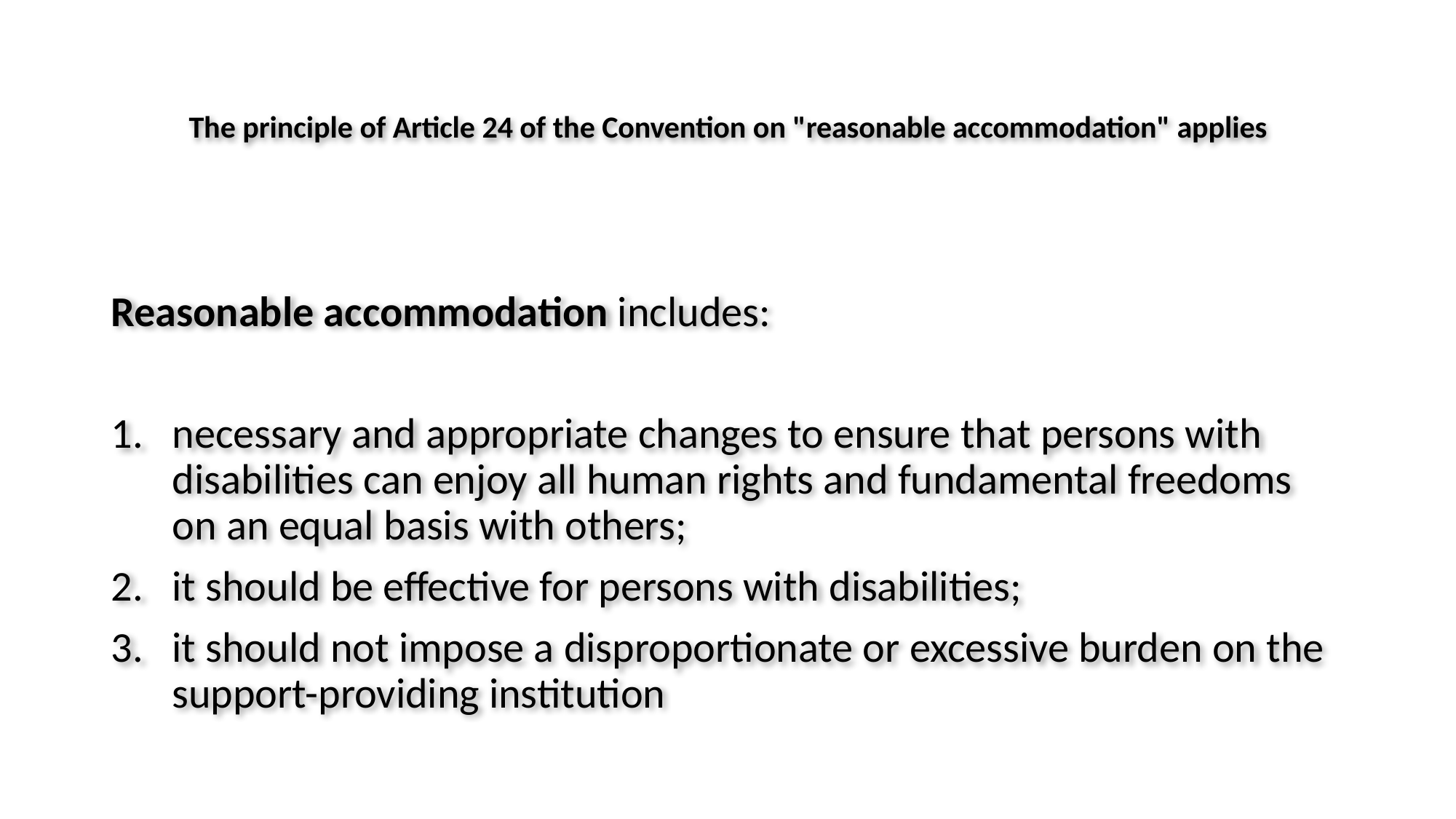

# The principle of Article 24 of the Convention on "reasonable accommodation" applies

Reasonable accommodation includes:

necessary and appropriate changes to ensure that persons with disabilities can enjoy all human rights and fundamental freedoms on an equal basis with others;
it should be effective for persons with disabilities;
it should not impose a disproportionate or excessive burden on the support-providing institution